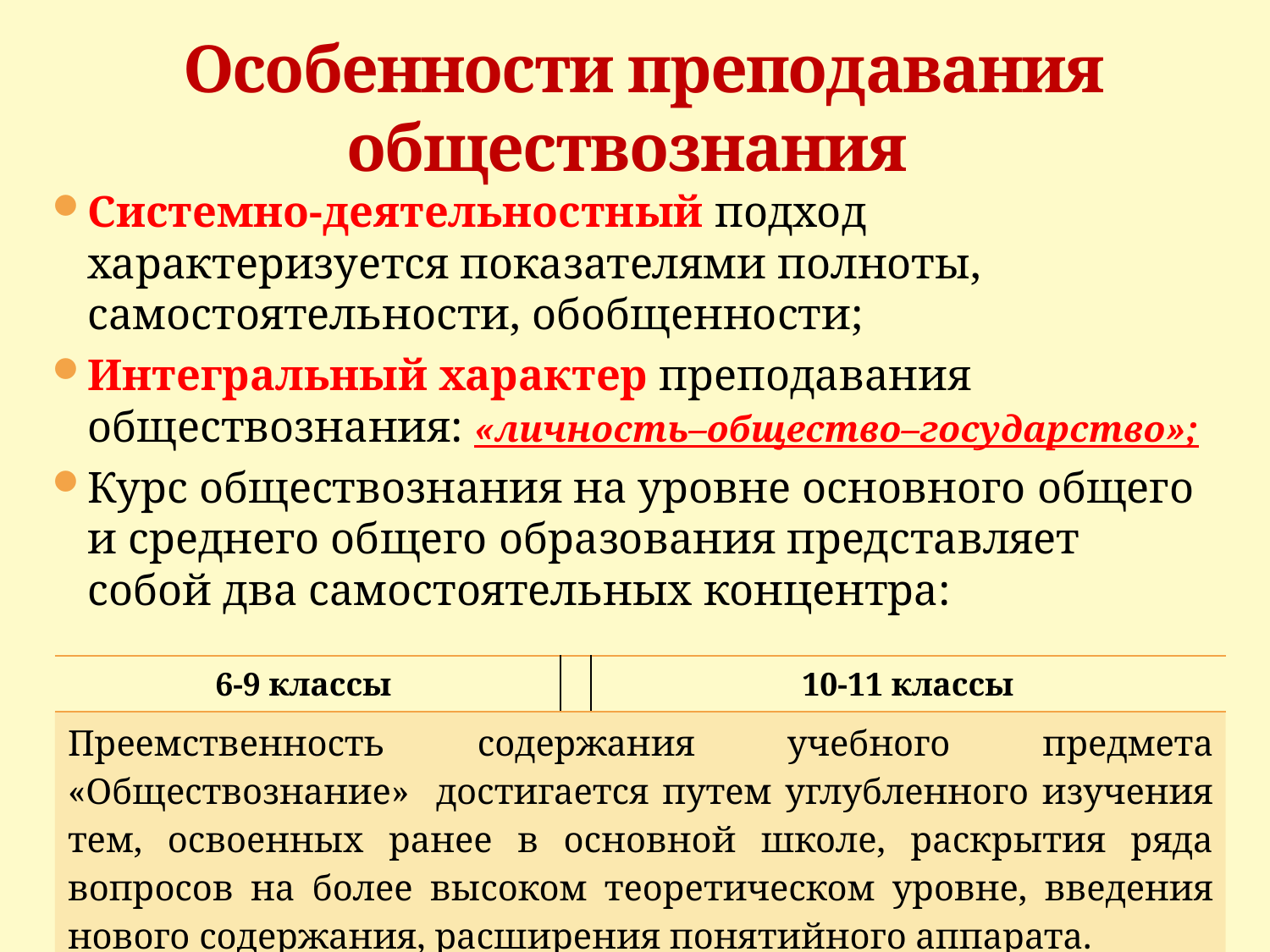

# Особенности преподавания обществознания
Системно-деятельностный подход характеризуется показателями полноты, самостоятельности, обобщенности;
Интегральный характер преподавания обществознания: «личность–общество–государство»;
Курс обществознания на уровне основного общего и среднего общего образования представляет собой два самостоятельных концентра:

| 6-9 классы |  | 10-11 классы |
| --- | --- | --- |
| Преемственность содержания учебного предмета «Обществознание» достигается путем углубленного изучения тем, освоенных ранее в основной школе, раскрытия ряда вопросов на более высоком теоретическом уровне, введения нового содержания, расширения понятийного аппарата. |  |  |